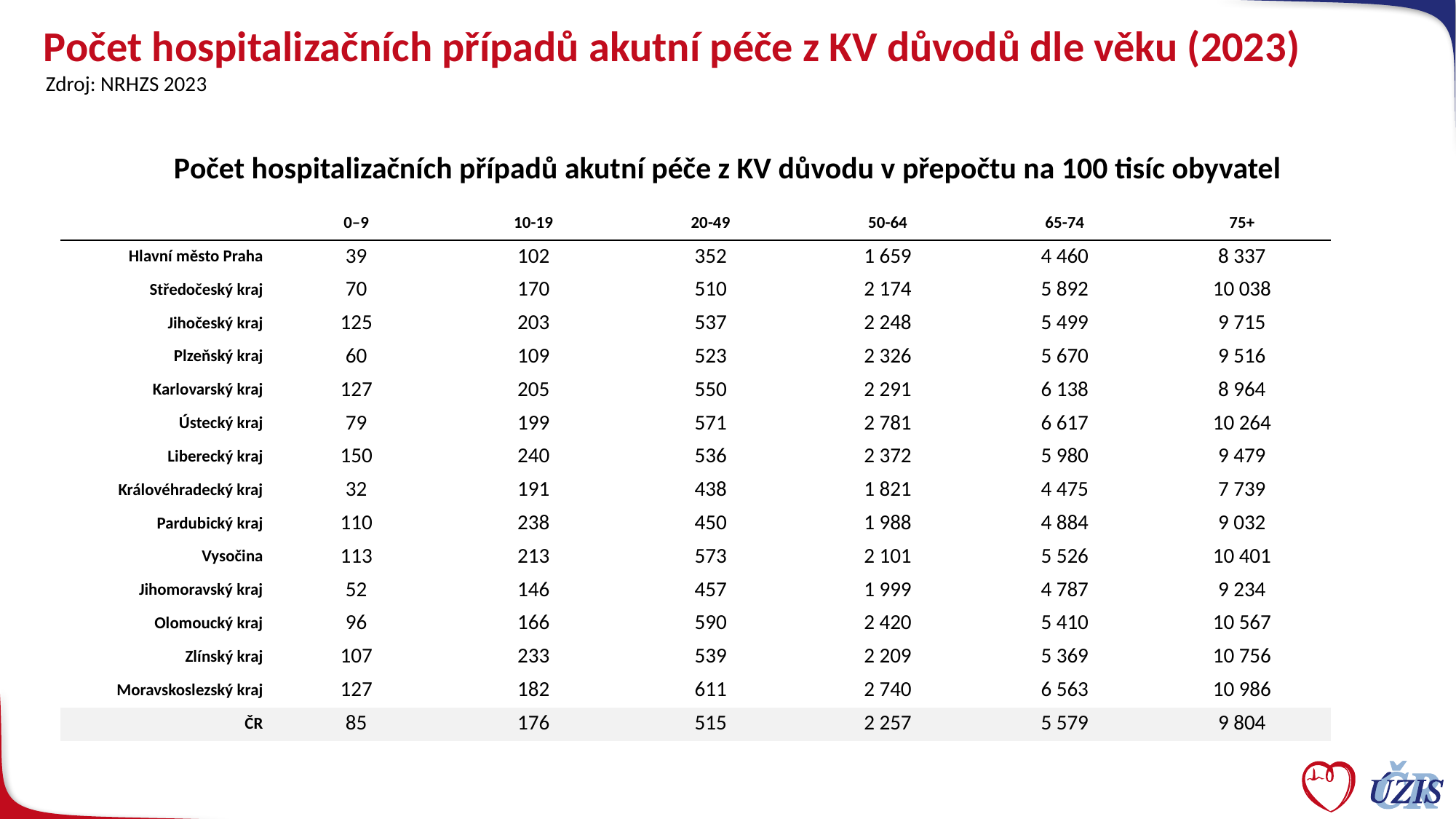

# Počet hospitalizačních případů akutní péče z KV důvodů dle věku (2023)
Zdroj: NRHZS 2023
Počet hospitalizačních případů akutní péče z KV důvodu v přepočtu na 100 tisíc obyvatel
|  | 0–9 | 10-19 | 20-49 | 50-64 | 65-74 | 75+ |
| --- | --- | --- | --- | --- | --- | --- |
| Hlavní město Praha | 39 | 102 | 352 | 1 659 | 4 460 | 8 337 |
| Středočeský kraj | 70 | 170 | 510 | 2 174 | 5 892 | 10 038 |
| Jihočeský kraj | 125 | 203 | 537 | 2 248 | 5 499 | 9 715 |
| Plzeňský kraj | 60 | 109 | 523 | 2 326 | 5 670 | 9 516 |
| Karlovarský kraj | 127 | 205 | 550 | 2 291 | 6 138 | 8 964 |
| Ústecký kraj | 79 | 199 | 571 | 2 781 | 6 617 | 10 264 |
| Liberecký kraj | 150 | 240 | 536 | 2 372 | 5 980 | 9 479 |
| Královéhradecký kraj | 32 | 191 | 438 | 1 821 | 4 475 | 7 739 |
| Pardubický kraj | 110 | 238 | 450 | 1 988 | 4 884 | 9 032 |
| Vysočina | 113 | 213 | 573 | 2 101 | 5 526 | 10 401 |
| Jihomoravský kraj | 52 | 146 | 457 | 1 999 | 4 787 | 9 234 |
| Olomoucký kraj | 96 | 166 | 590 | 2 420 | 5 410 | 10 567 |
| Zlínský kraj | 107 | 233 | 539 | 2 209 | 5 369 | 10 756 |
| Moravskoslezský kraj | 127 | 182 | 611 | 2 740 | 6 563 | 10 986 |
| ČR | 85 | 176 | 515 | 2 257 | 5 579 | 9 804 |